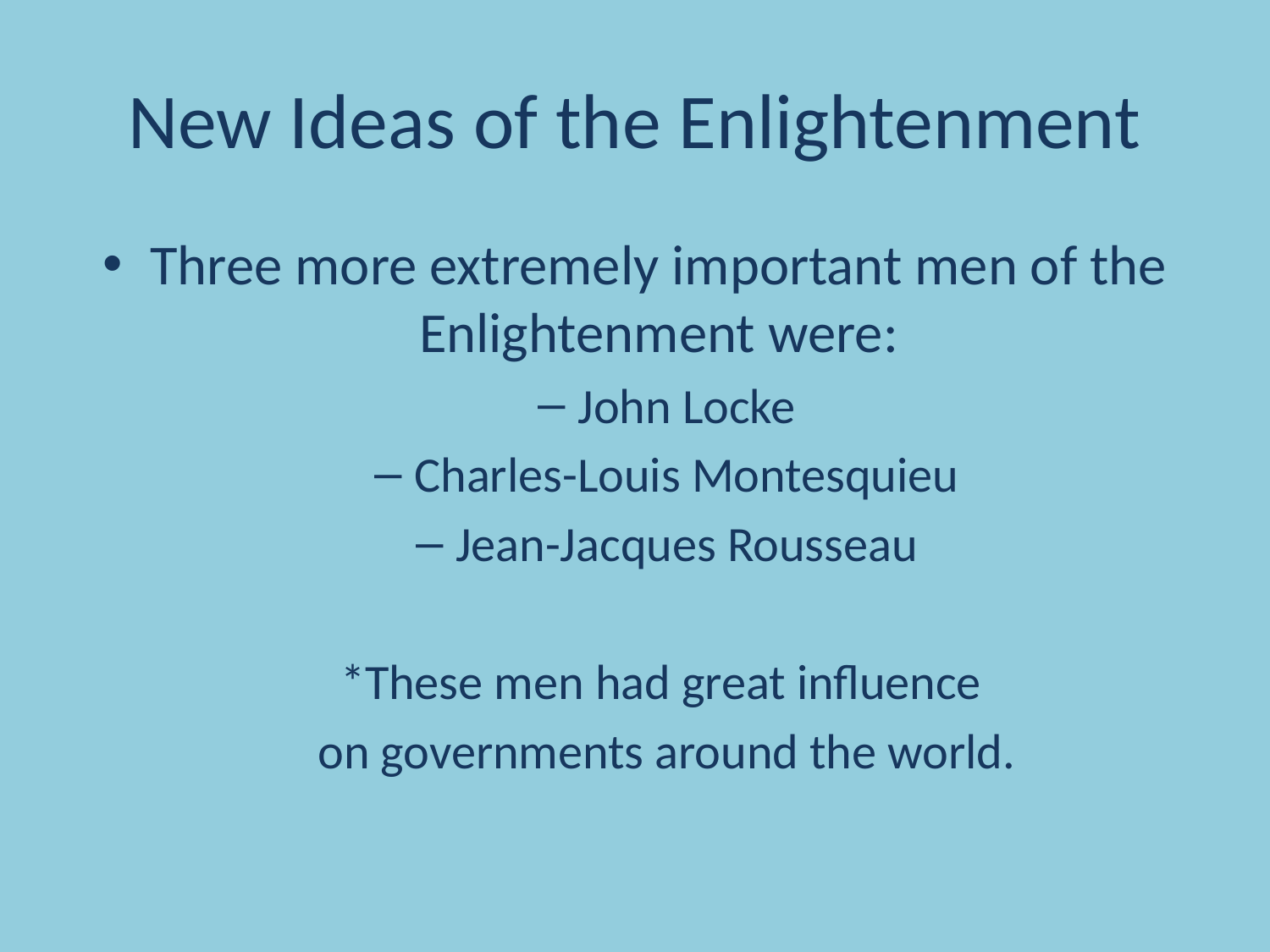

# New Ideas of the Enlightenment
Three more extremely important men of the Enlightenment were:
John Locke
Charles-Louis Montesquieu
Jean-Jacques Rousseau

*These men had great influence
on governments around the world.